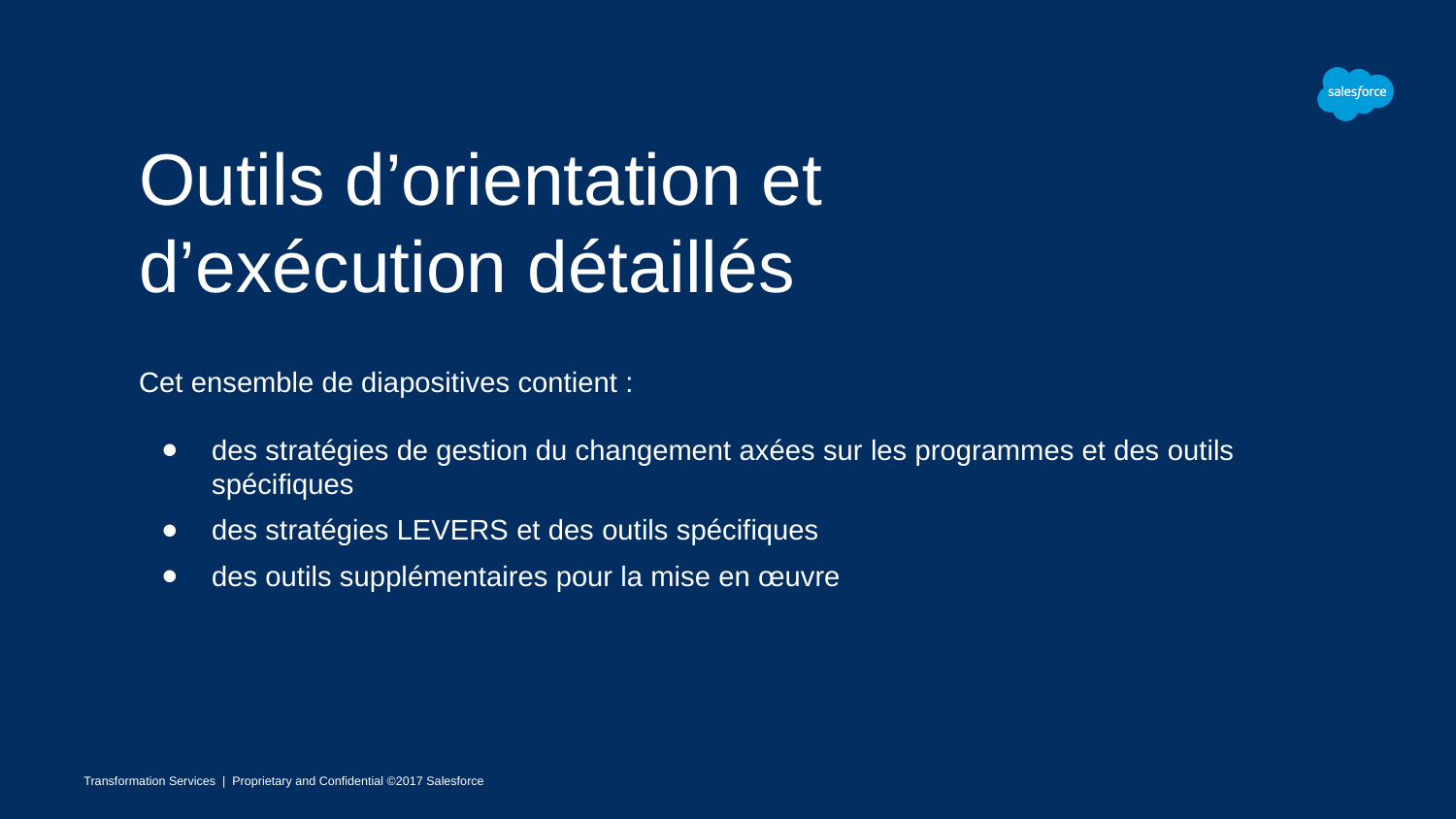

# Outils d’orientation et d’exécution détaillés

Cet ensemble de diapositives contient :

des stratégies de gestion du changement axées sur les programmes et des outils spécifiques
des stratégies LEVERS et des outils spécifiques
des outils supplémentaires pour la mise en œuvre